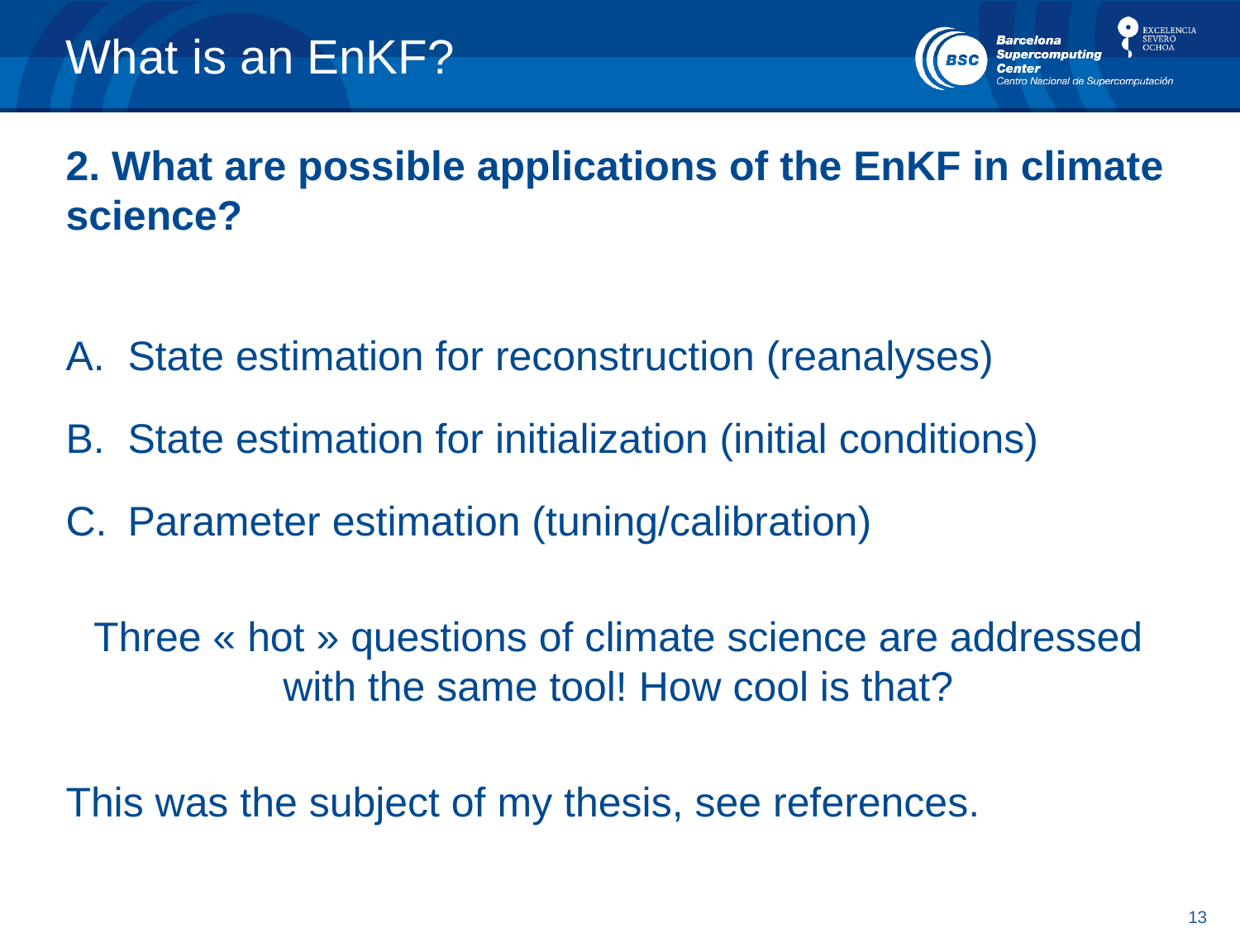

# What is an EnKF?
2. What are possible applications of the EnKF in climate science?

State estimation for reconstruction (reanalyses)
State estimation for initialization (initial conditions)
Parameter estimation (tuning/calibration)

Three « hot » questions of climate science are addressed with the same tool! How cool is that?

This was the subject of my thesis, see references.